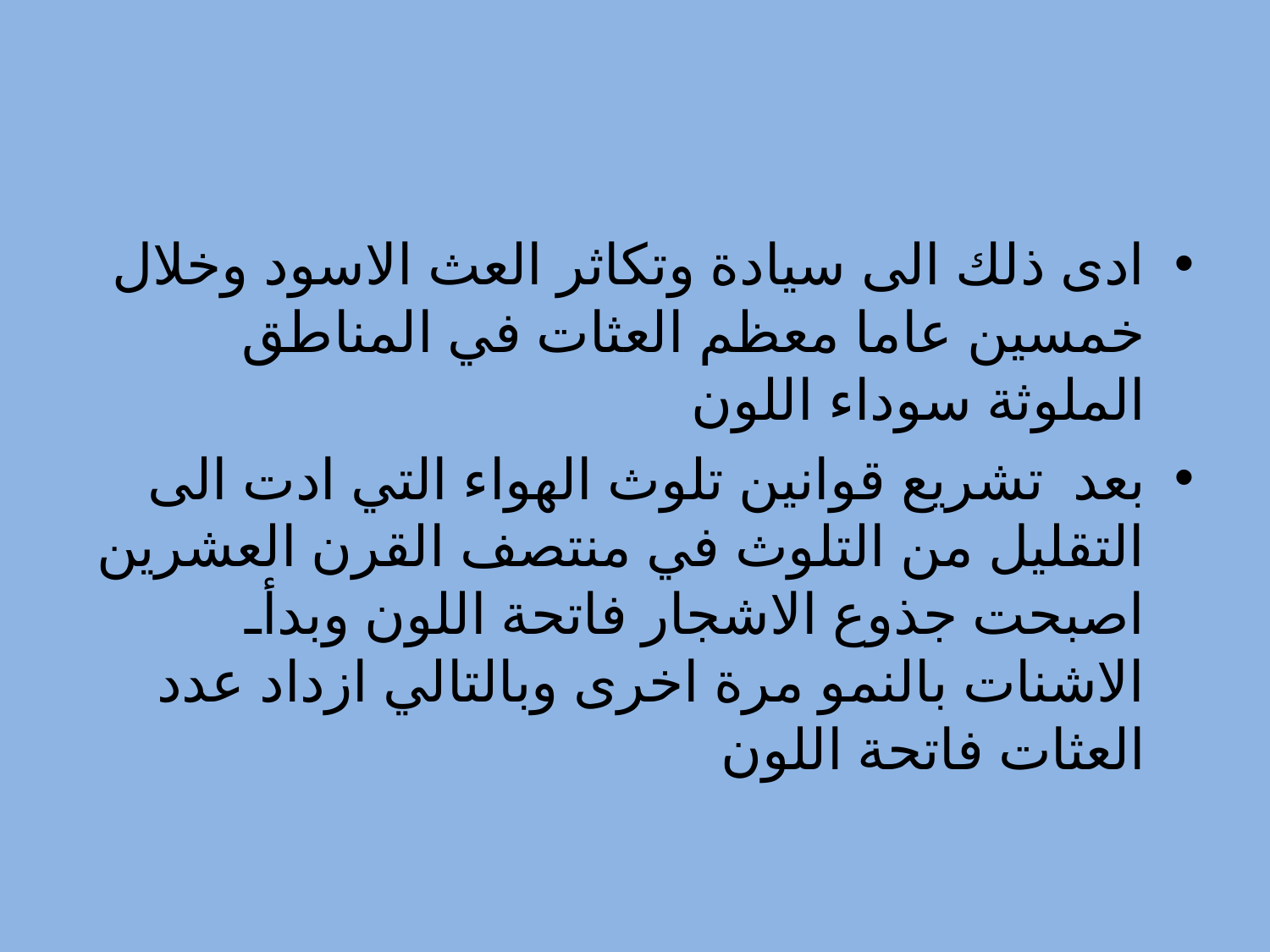

#
ادى ذلك الى سيادة وتكاثر العث الاسود وخلال خمسين عاما معظم العثات في المناطق الملوثة سوداء اللون
بعد  تشريع قوانين تلوث الهواء التي ادت الى التقليل من التلوث في منتصف القرن العشرين اصبحت جذوع الاشجار فاتحة اللون وبدأـ الاشنات بالنمو مرة اخرى وبالتالي ازداد عدد العثات فاتحة اللون